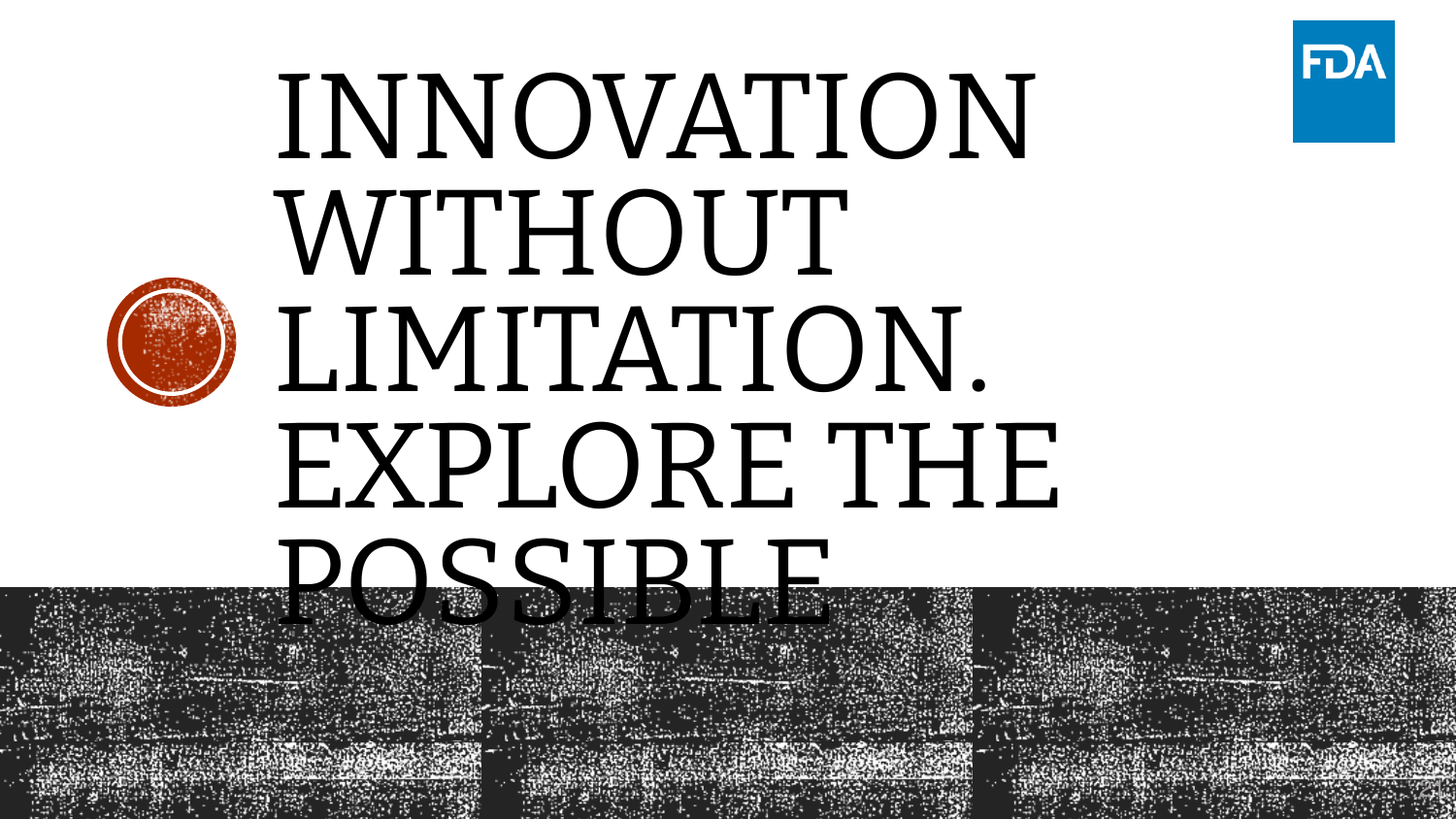

# Innovation without limitation.  Explore the possible